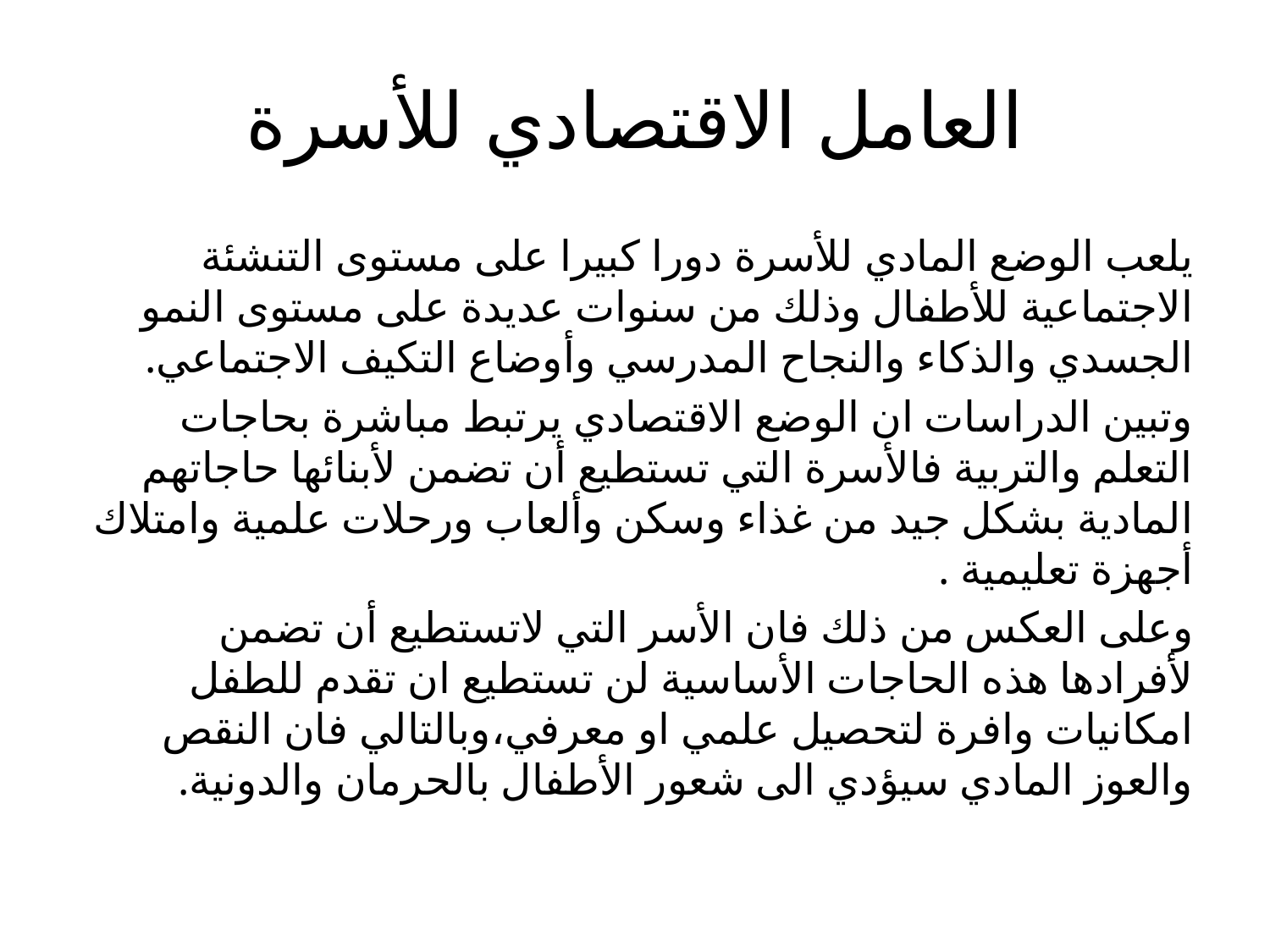

# العامل الاقتصادي للأسرة
يلعب الوضع المادي للأسرة دورا كبيرا على مستوى التنشئة الاجتماعية للأطفال وذلك من سنوات عديدة على مستوى النمو الجسدي والذكاء والنجاح المدرسي وأوضاع التكيف الاجتماعي.
وتبين الدراسات ان الوضع الاقتصادي يرتبط مباشرة بحاجات التعلم والتربية فالأسرة التي تستطيع أن تضمن لأبنائها حاجاتهم المادية بشكل جيد من غذاء وسكن وألعاب ورحلات علمية وامتلاك أجهزة تعليمية .
وعلى العكس من ذلك فان الأسر التي لاتستطيع أن تضمن لأفرادها هذه الحاجات الأساسية لن تستطيع ان تقدم للطفل امكانيات وافرة لتحصيل علمي او معرفي،وبالتالي فان النقص والعوز المادي سيؤدي الى شعور الأطفال بالحرمان والدونية.